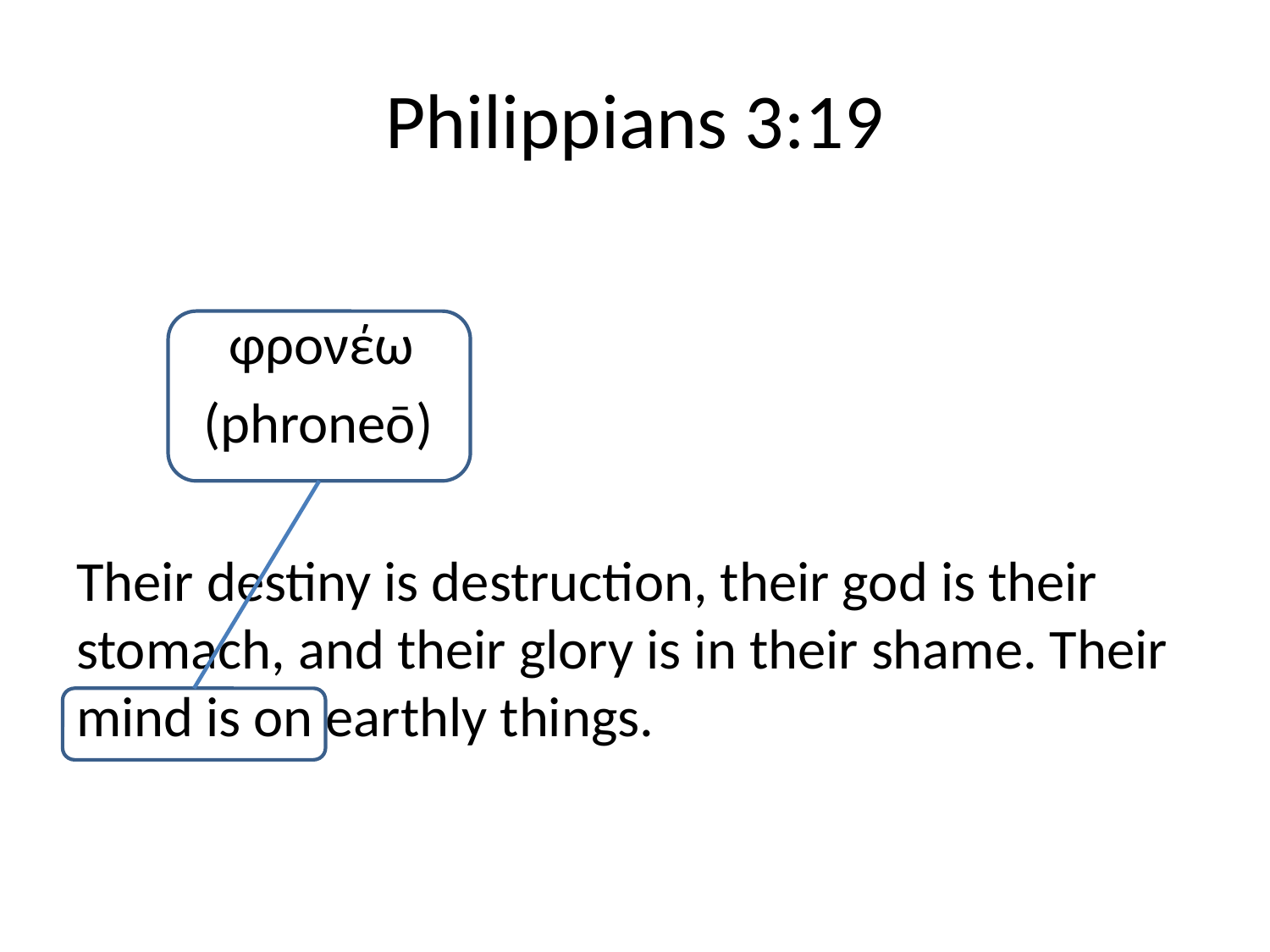

# Philippians 3:19

	  φρονέω
	(phroneō)

Their destiny is destruction, their god is their stomach, and their glory is in their shame. Their mind is on earthly things.